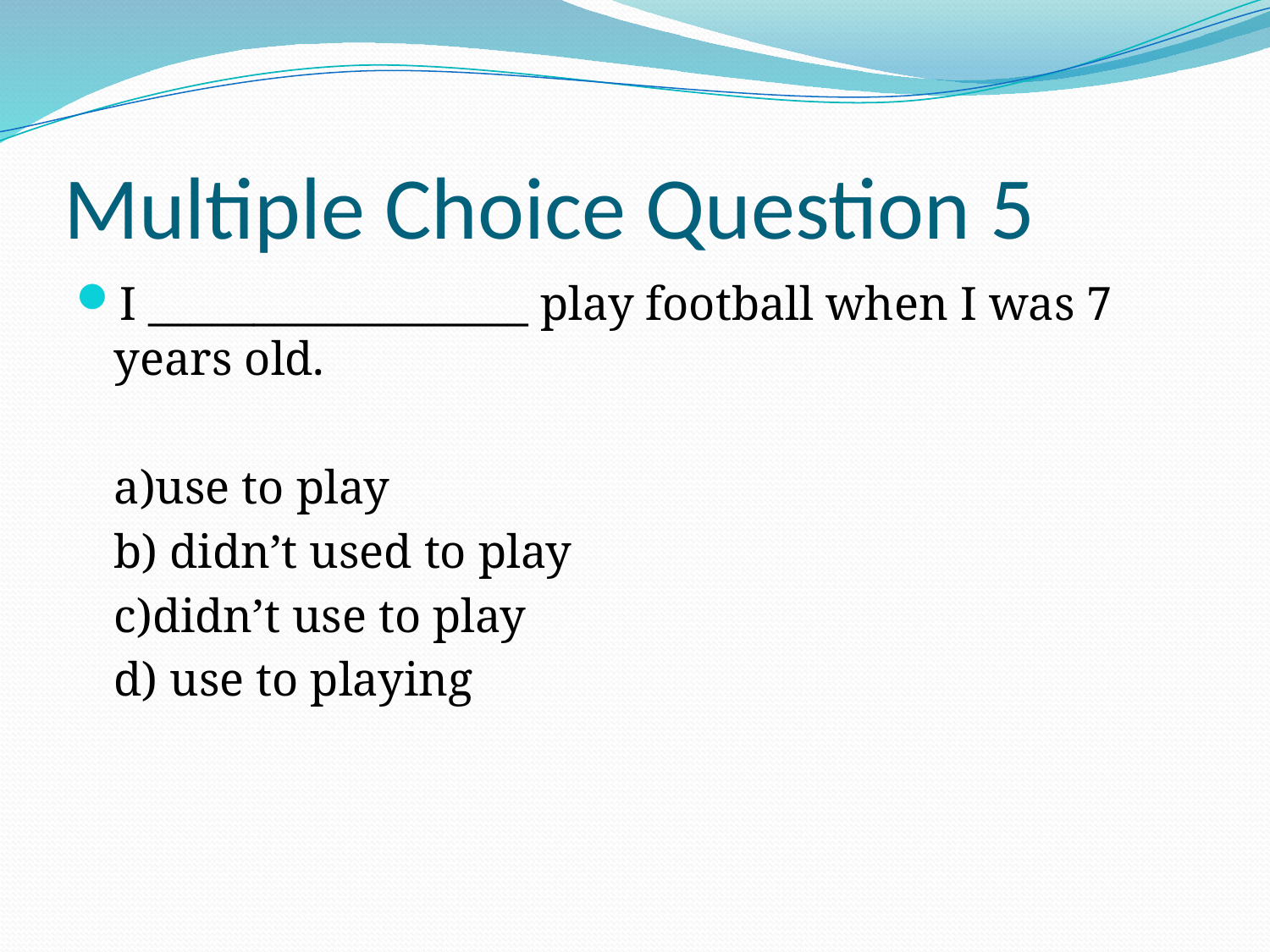

# Multiple Choice Question 5
I __________________ play football when I was 7 years old.

	a)use to play
	b) didn’t used to play
	c)didn’t use to play
	d) use to playing